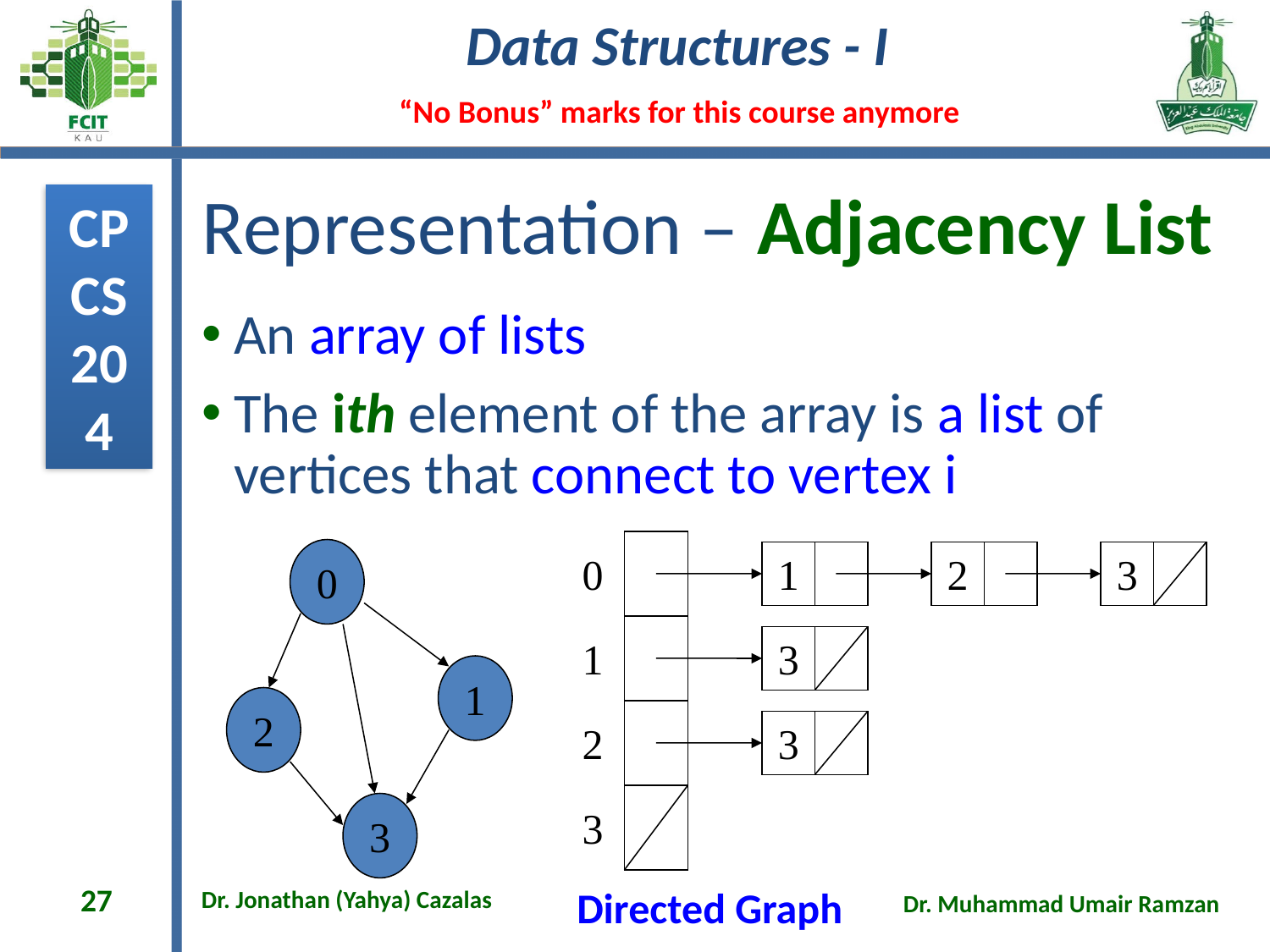

# Representation – Adjacency List
An array of lists
The ith element of the array is a list of vertices that connect to vertex i
0

1

2

3

1

3

2

3

3

0

1
2

3
27
Directed Graph